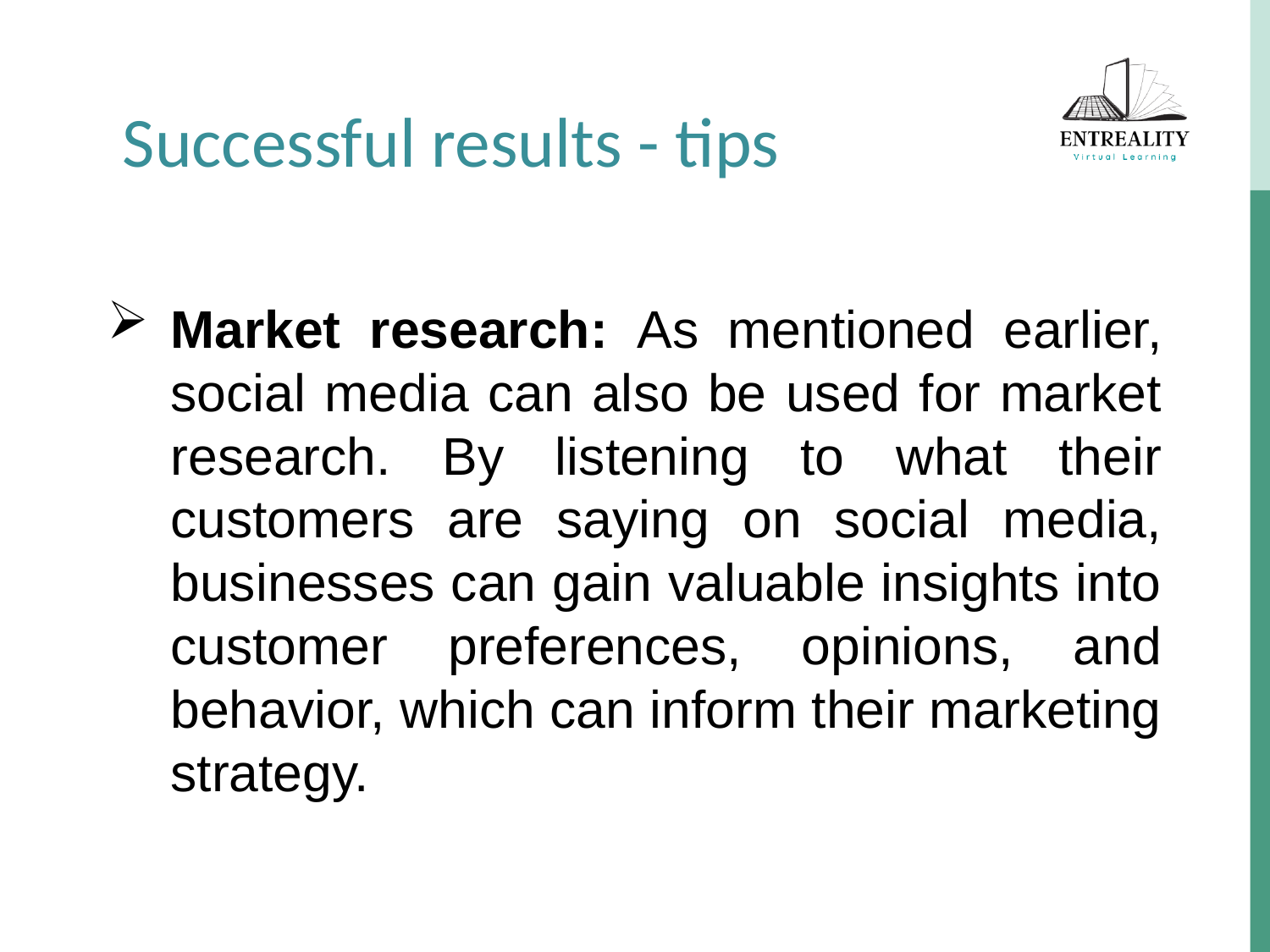

Successful results - tips
Market research: As mentioned earlier, social media can also be used for market research. By listening to what their customers are saying on social media, businesses can gain valuable insights into customer preferences, opinions, and behavior, which can inform their marketing strategy.